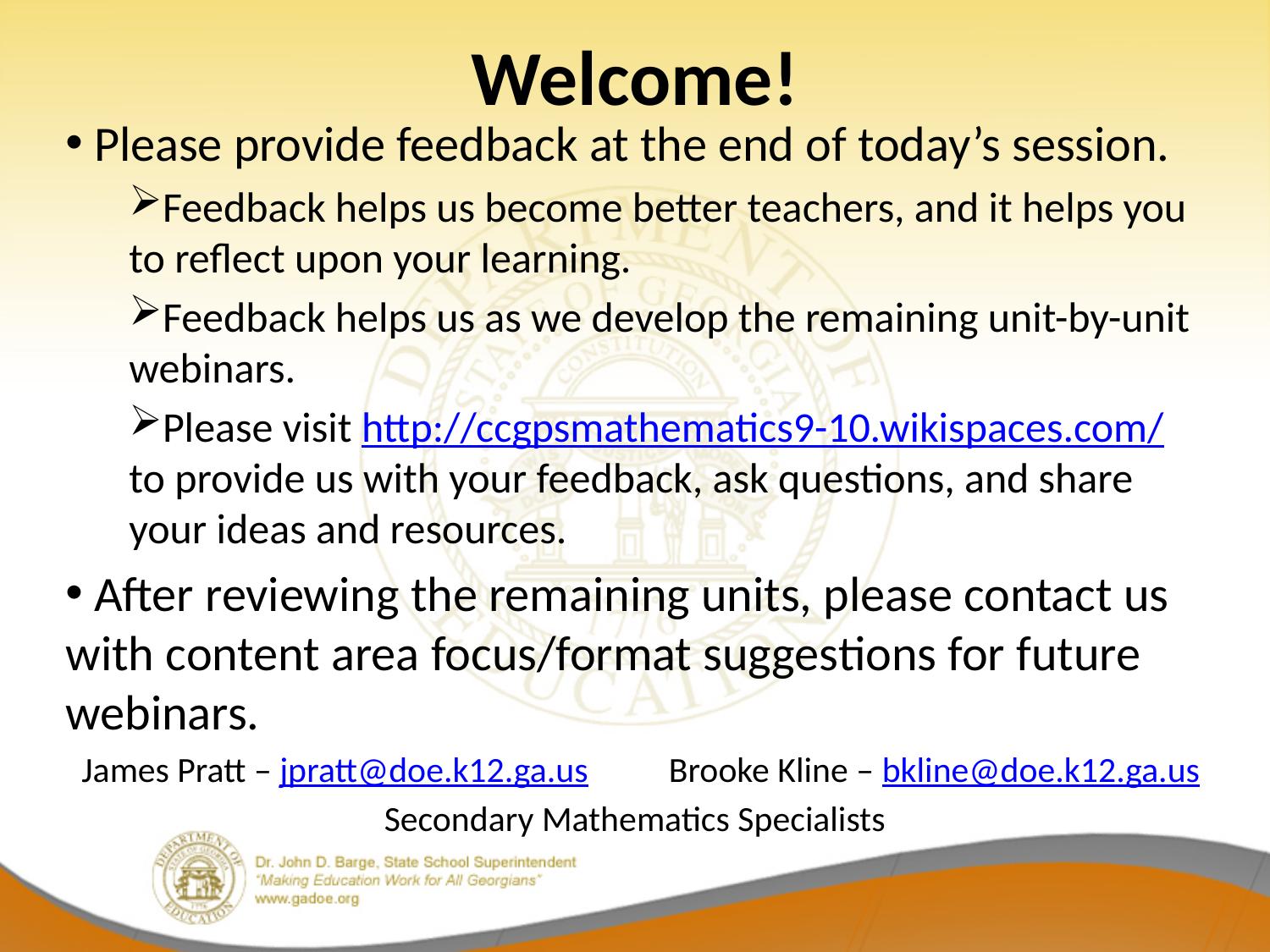

# Welcome!
 Please provide feedback at the end of today’s session.
Feedback helps us become better teachers, and it helps you to reflect upon your learning.
Feedback helps us as we develop the remaining unit-by-unit webinars.
Please visit http://ccgpsmathematics9-10.wikispaces.com/ to provide us with your feedback, ask questions, and share your ideas and resources.
 After reviewing the remaining units, please contact us with content area focus/format suggestions for future webinars.
  James Pratt – jpratt@doe.k12.ga.us          Brooke Kline – bkline@doe.k12.ga.us
Secondary Mathematics Specialists